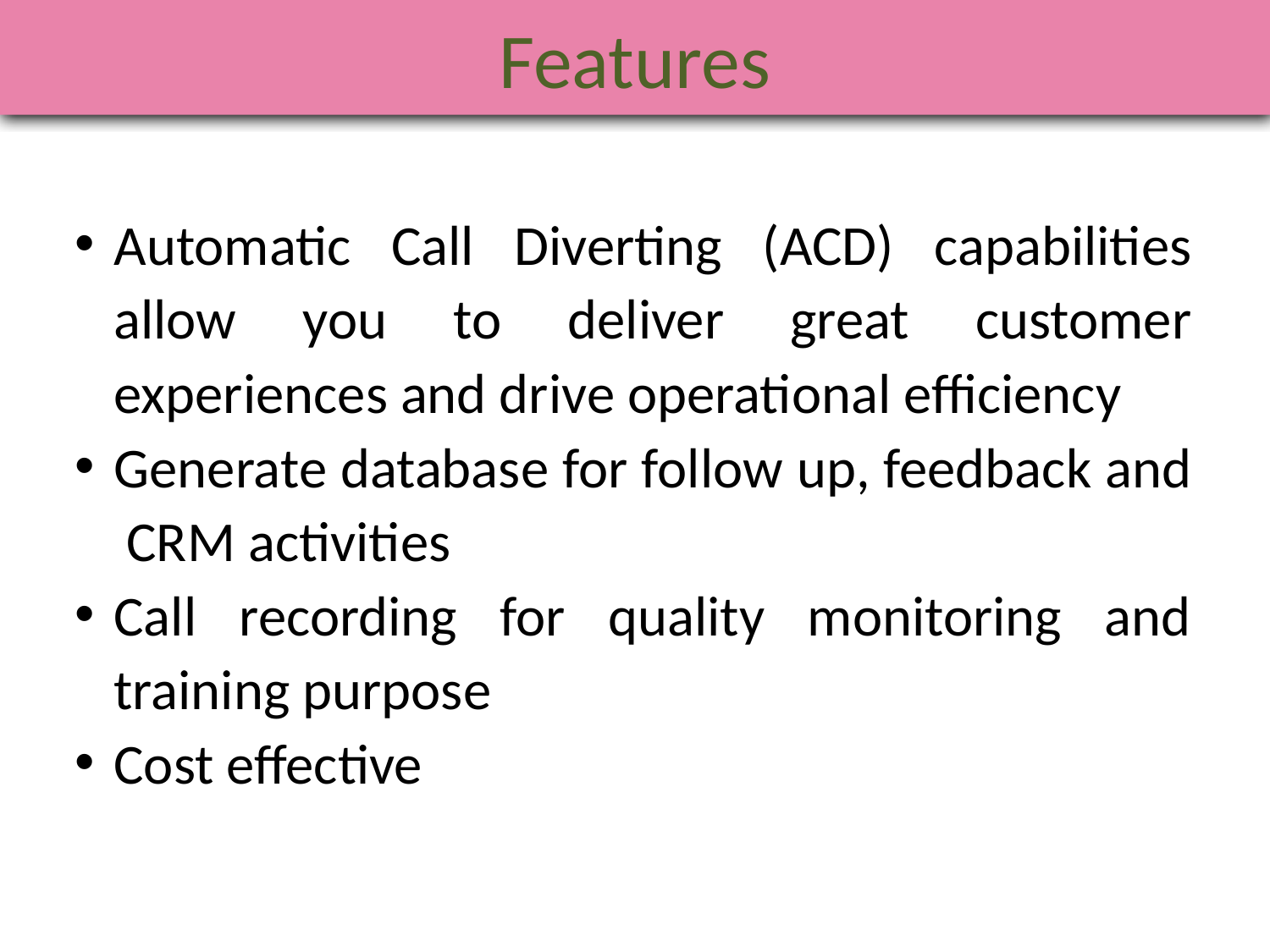

# Features
Automatic Call Diverting (ACD) capabilities allow you to deliver great customer experiences and drive operational efficiency
Generate database for follow up, feedback and  CRM activities
Call recording for quality monitoring and training purpose
Cost effective